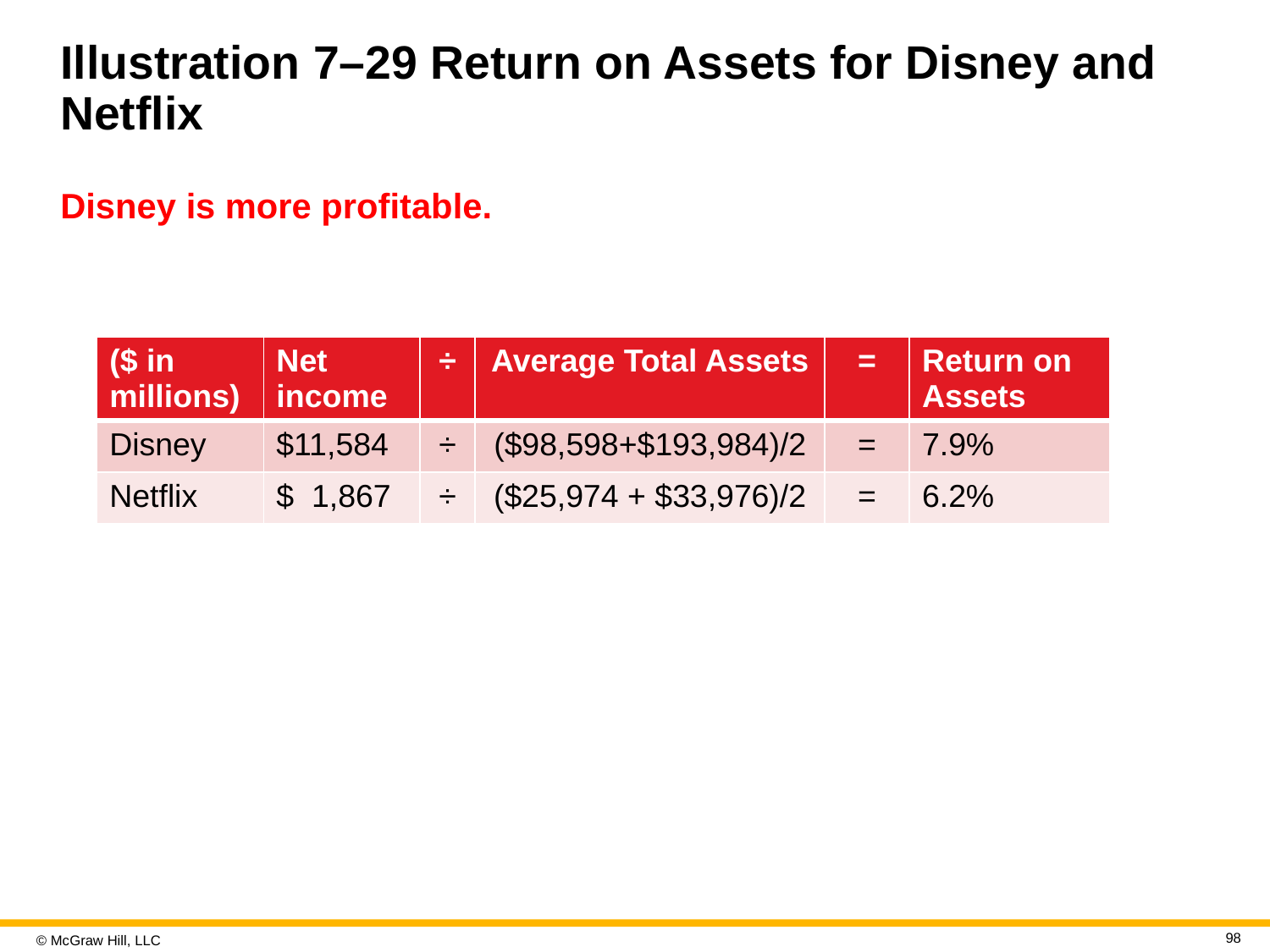

# Illustration 7–29 Return on Assets for Disney and Netflix
Disney is more profitable.
| ($ in millions) | Net income | ÷ | Average Total Assets | = | Return on Assets |
| --- | --- | --- | --- | --- | --- |
| Disney | $11,584 | ÷ | ($98,598+$193,984)/2 | = | 7.9% |
| Netflix | $ 1,867 | ÷ | ($25,974 + $33,976)/2 | = | 6.2% |
98